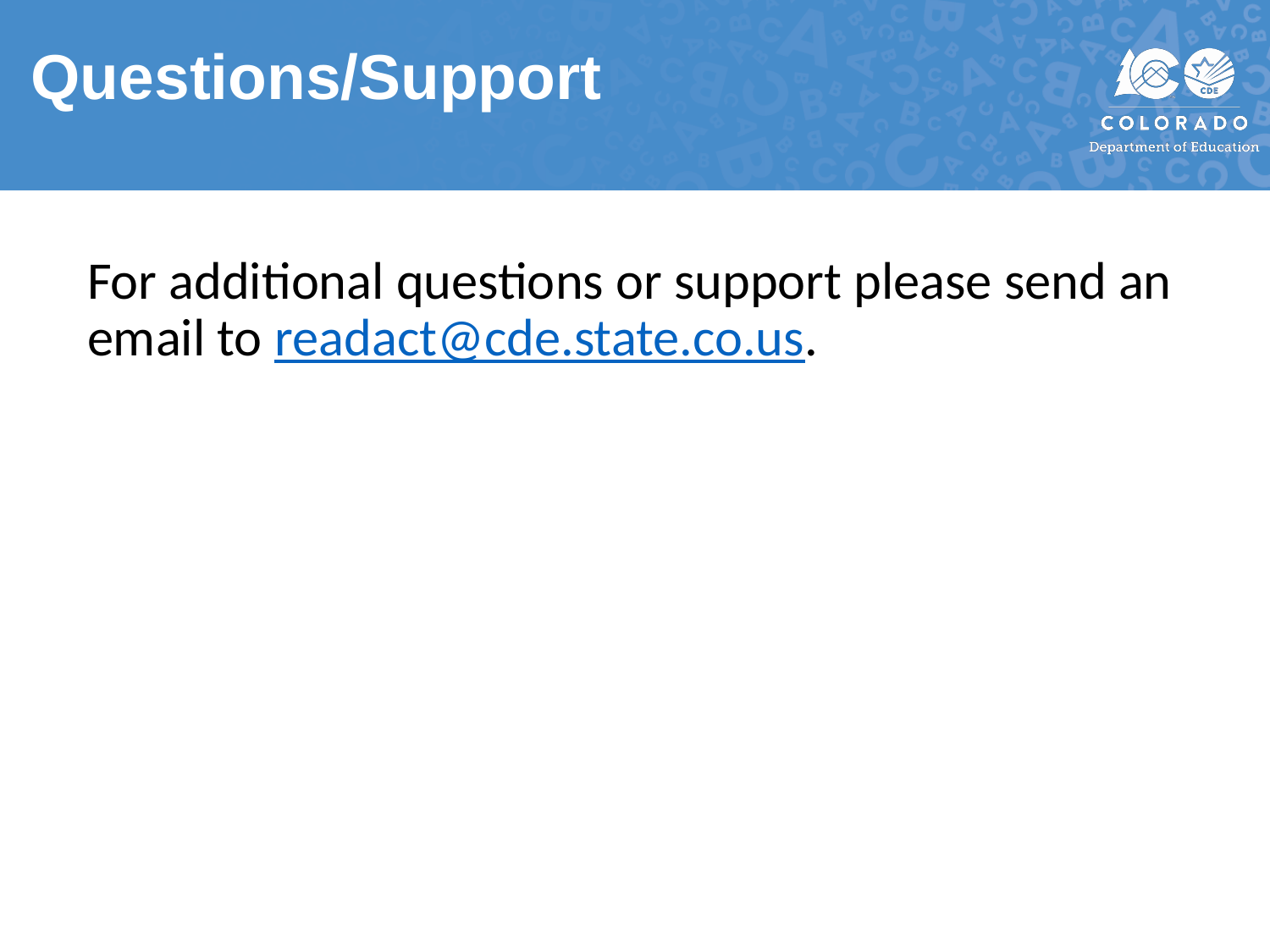

# Questions/Support
For additional questions or support please send an email to readact@cde.state.co.us.